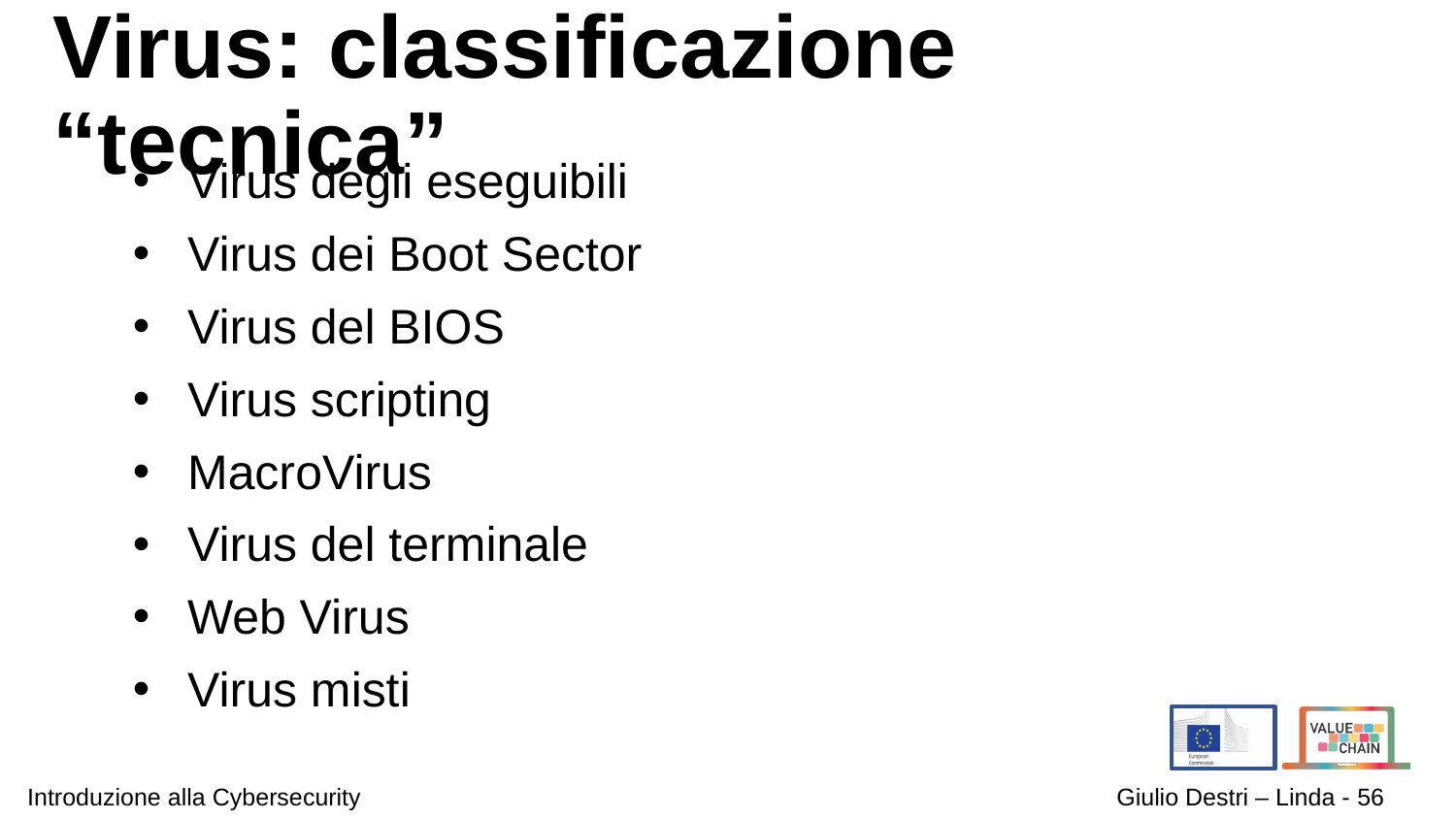

# Virus: classificazione “tecnica”
Virus degli eseguibili
Virus dei Boot Sector
Virus del BIOS
Virus scripting
MacroVirus
Virus del terminale
Web Virus
Virus misti